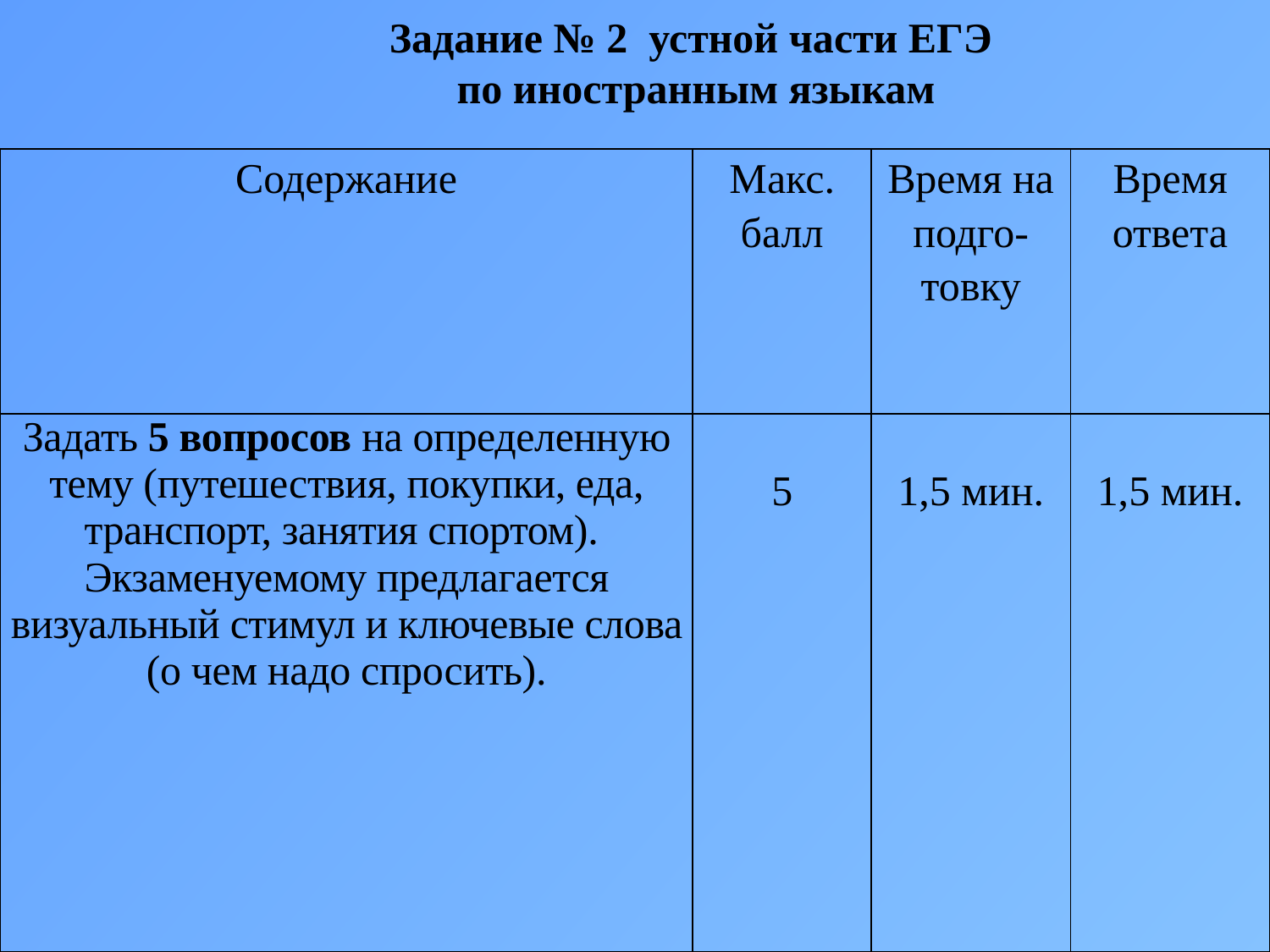

Задание № 2  устной части ЕГЭ
по иностранным языкам
| Содержание | Макс. балл | Время на подго-товку | Время ответа |
| --- | --- | --- | --- |
| Задать 5 вопросов на определенную тему (путешествия, покупки, еда, транспорт, занятия спортом). Экзаменуемому предлагается визуальный стимул и ключевые слова (о чем надо спросить). | 5 | 1,5 мин. | 1,5 мин. |